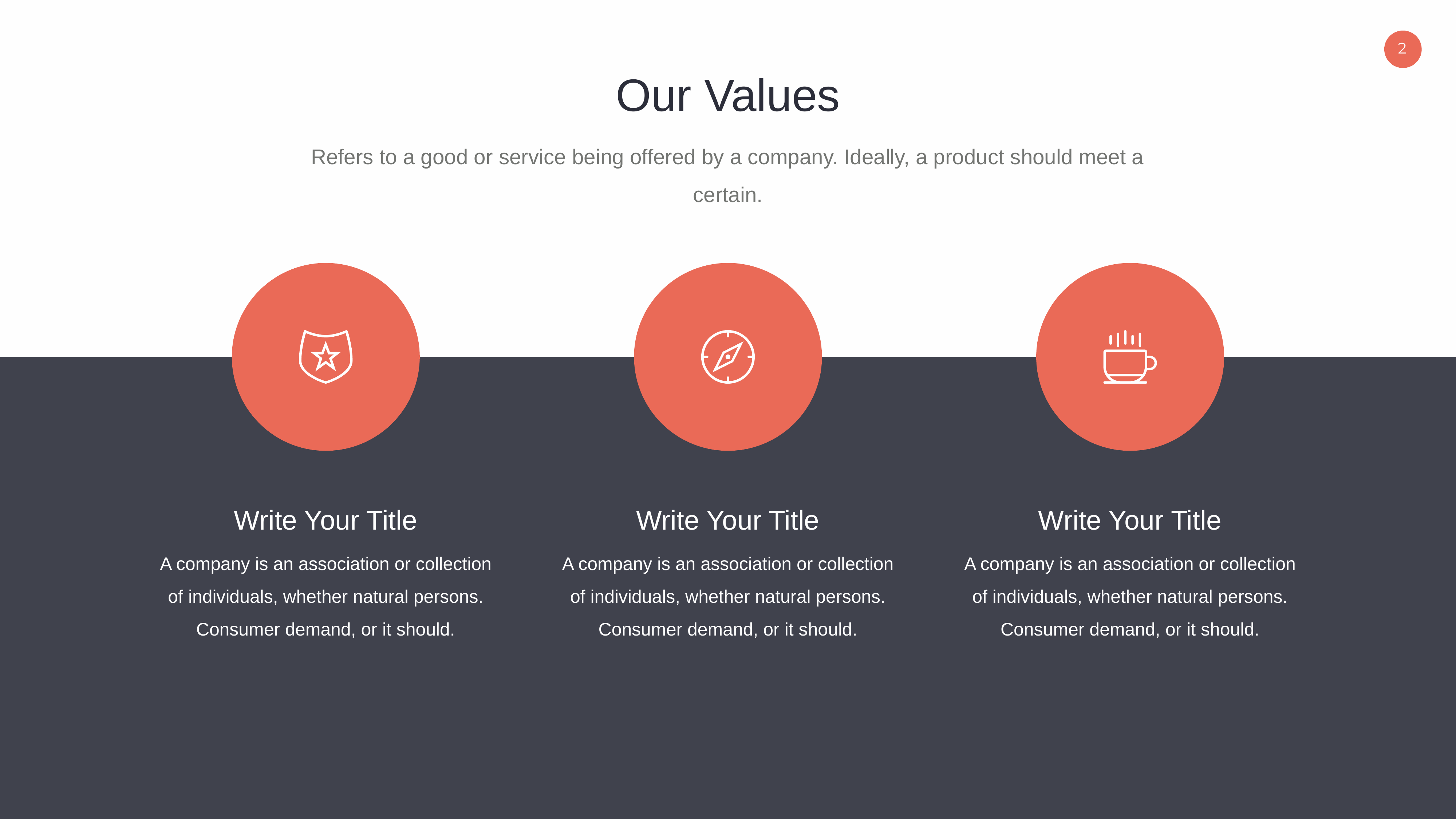

Our Values
Refers to a good or service being offered by a company. Ideally, a product should meet a certain.

Write Your Title
A company is an association or collection of individuals, whether natural persons. Consumer demand, or it should.
Write Your Title
A company is an association or collection of individuals, whether natural persons. Consumer demand, or it should.
Write Your Title
A company is an association or collection of individuals, whether natural persons. Consumer demand, or it should.